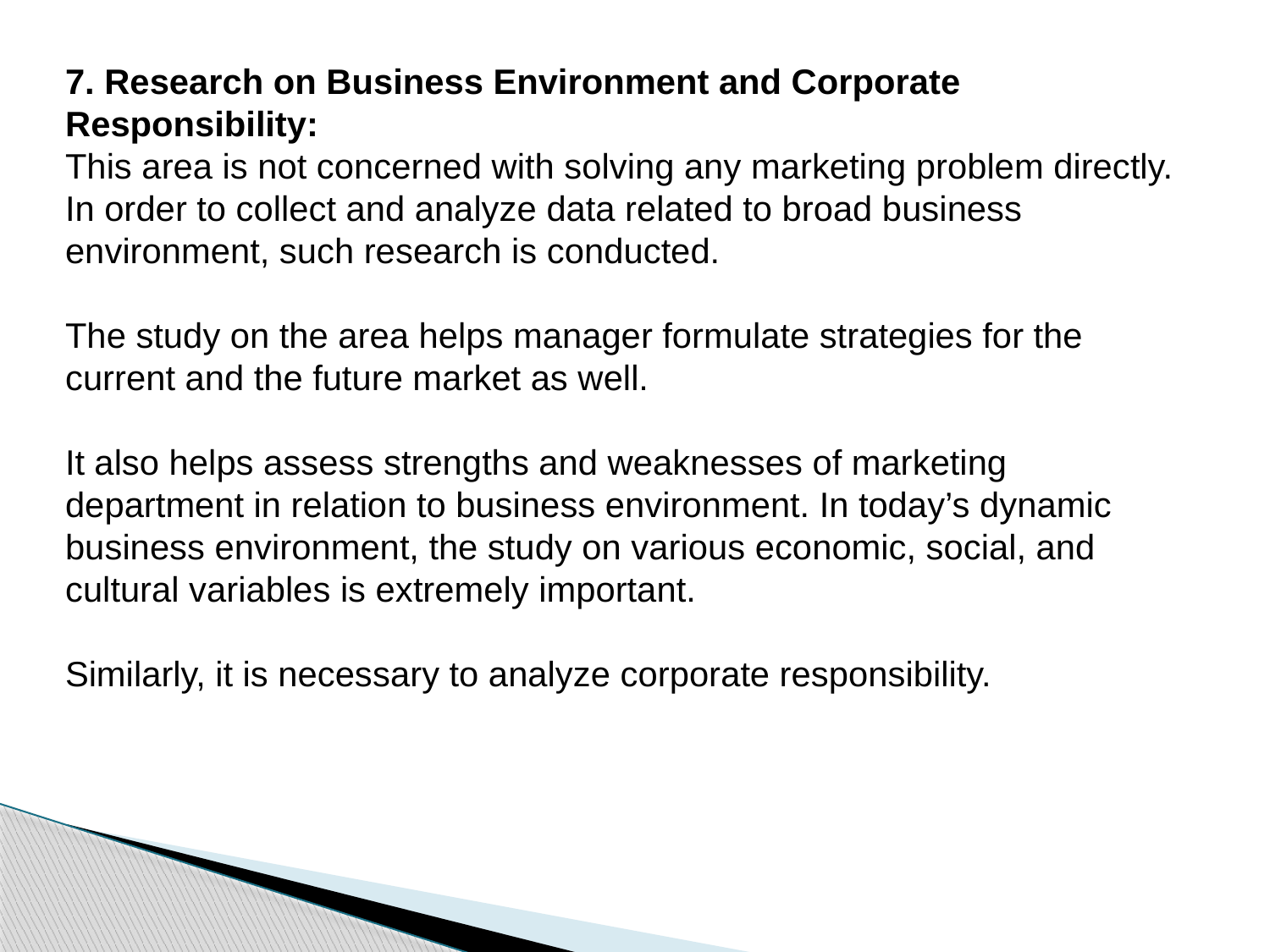

7. Research on Business Environment and Corporate Responsibility:
This area is not concerned with solving any marketing problem directly. In order to collect and analyze data related to broad business environment, such research is conducted.

The study on the area helps manager formulate strategies for the current and the future market as well.

It also helps assess strengths and weaknesses of marketing department in relation to business environment. In today’s dynamic business environment, the study on various economic, social, and cultural variables is extremely important.

Similarly, it is necessary to analyze corporate responsibility.